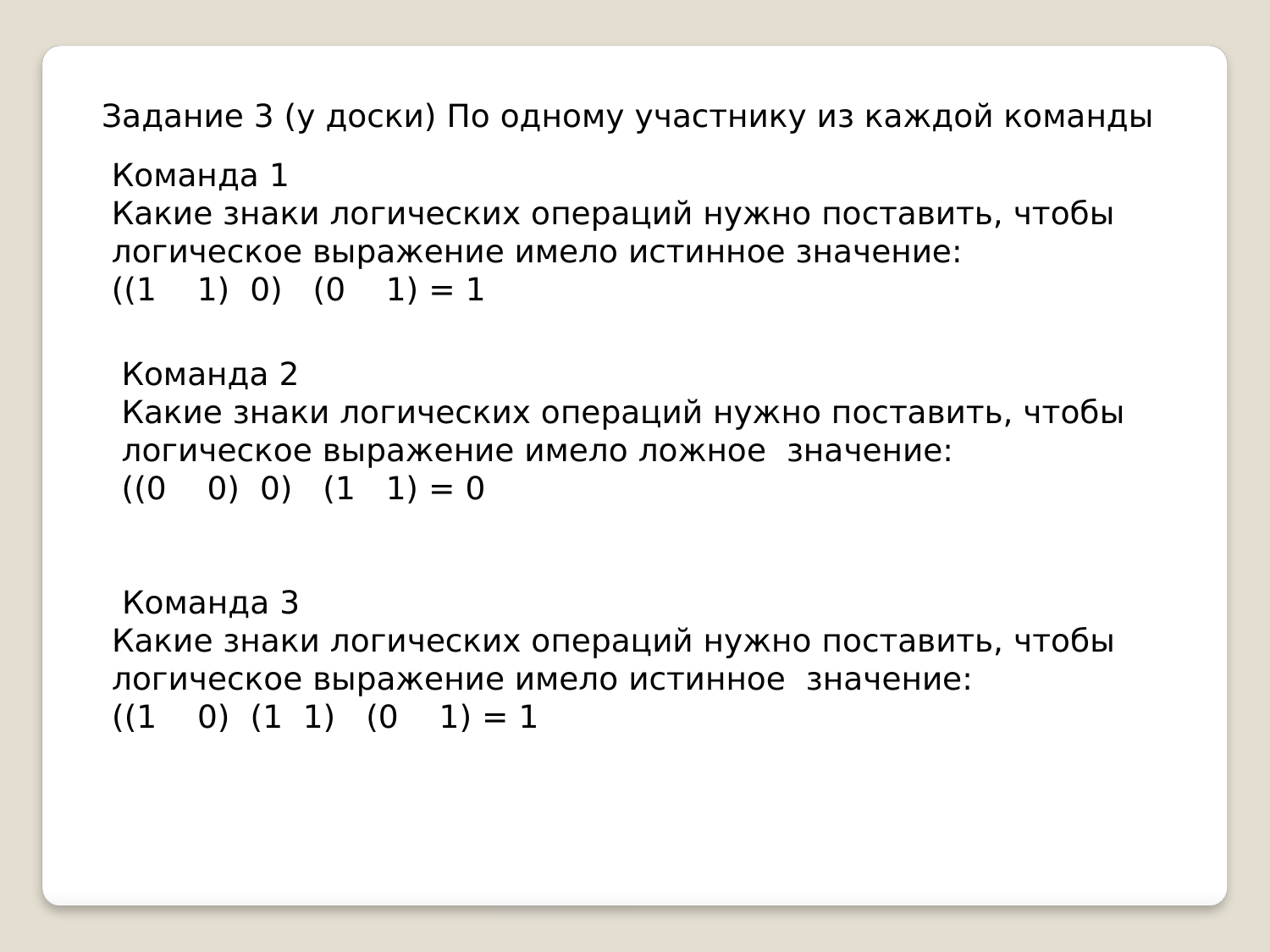

Задание 3 (у доски) По одному участнику из каждой команды
Команда 1
Какие знаки логических операций нужно поставить, чтобы логическое выражение имело истинное значение:
((1    1)  0)   (0    1) = 1
Команда 2
Какие знаки логических операций нужно поставить, чтобы логическое выражение имело ложное  значение:
((0    0)  0)   (1   1) = 0
 Команда 3
Какие знаки логических операций нужно поставить, чтобы логическое выражение имело истинное  значение:
((1    0)  (1  1)   (0    1) = 1